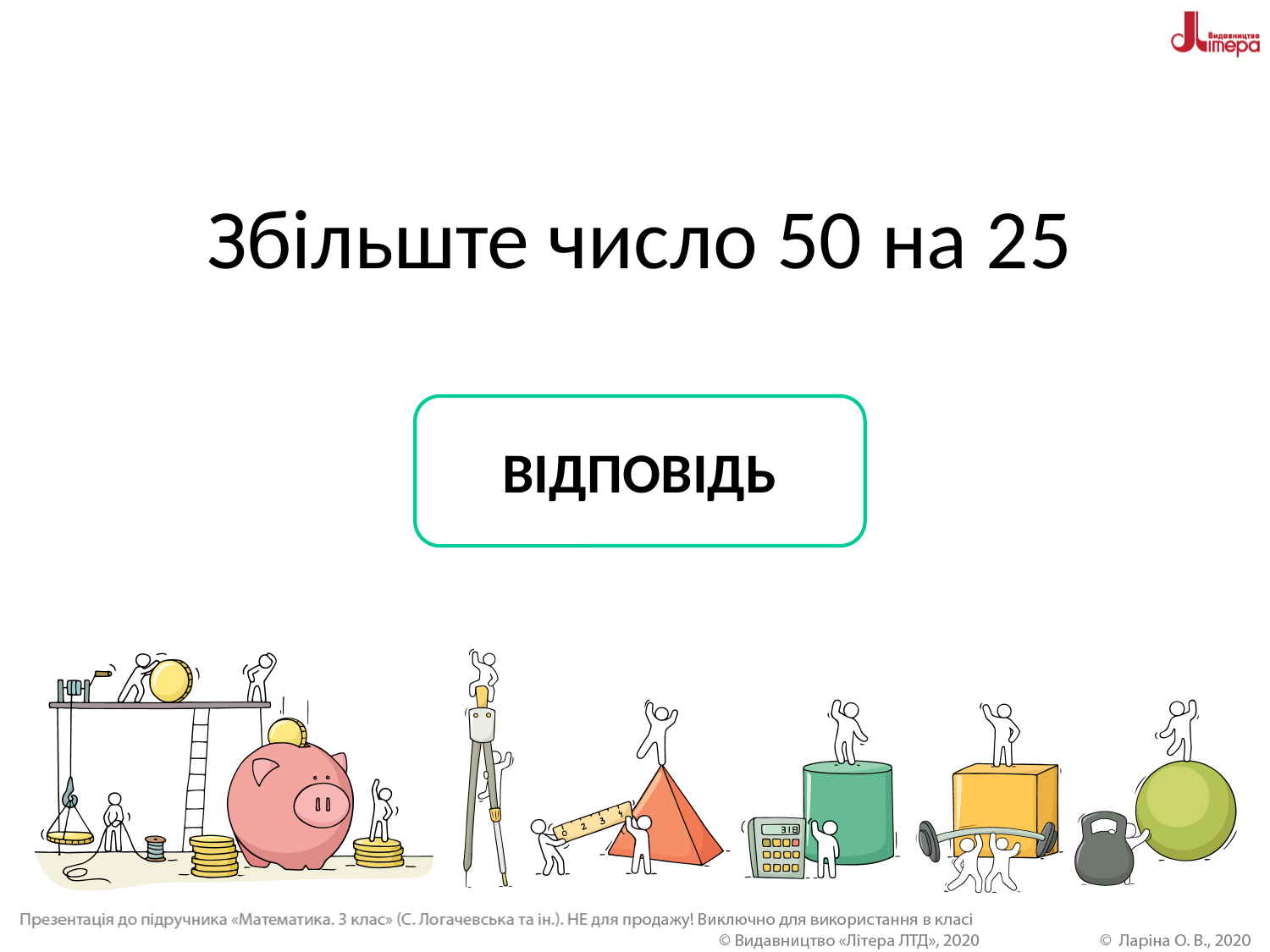

# Збільште число 50 на 25

ВІДПОВІДЬ